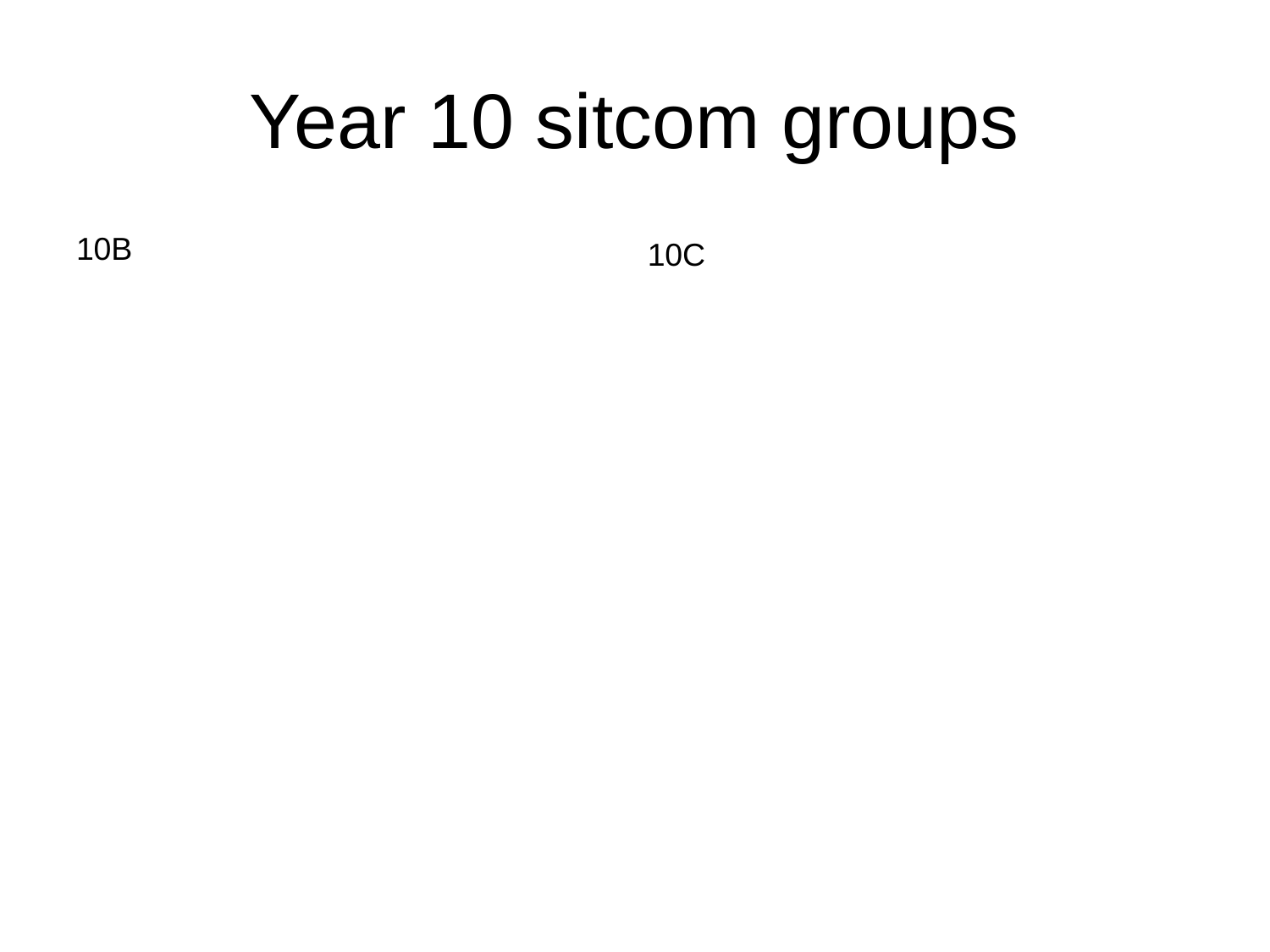

# Year 10 sitcom groups
10B

10C